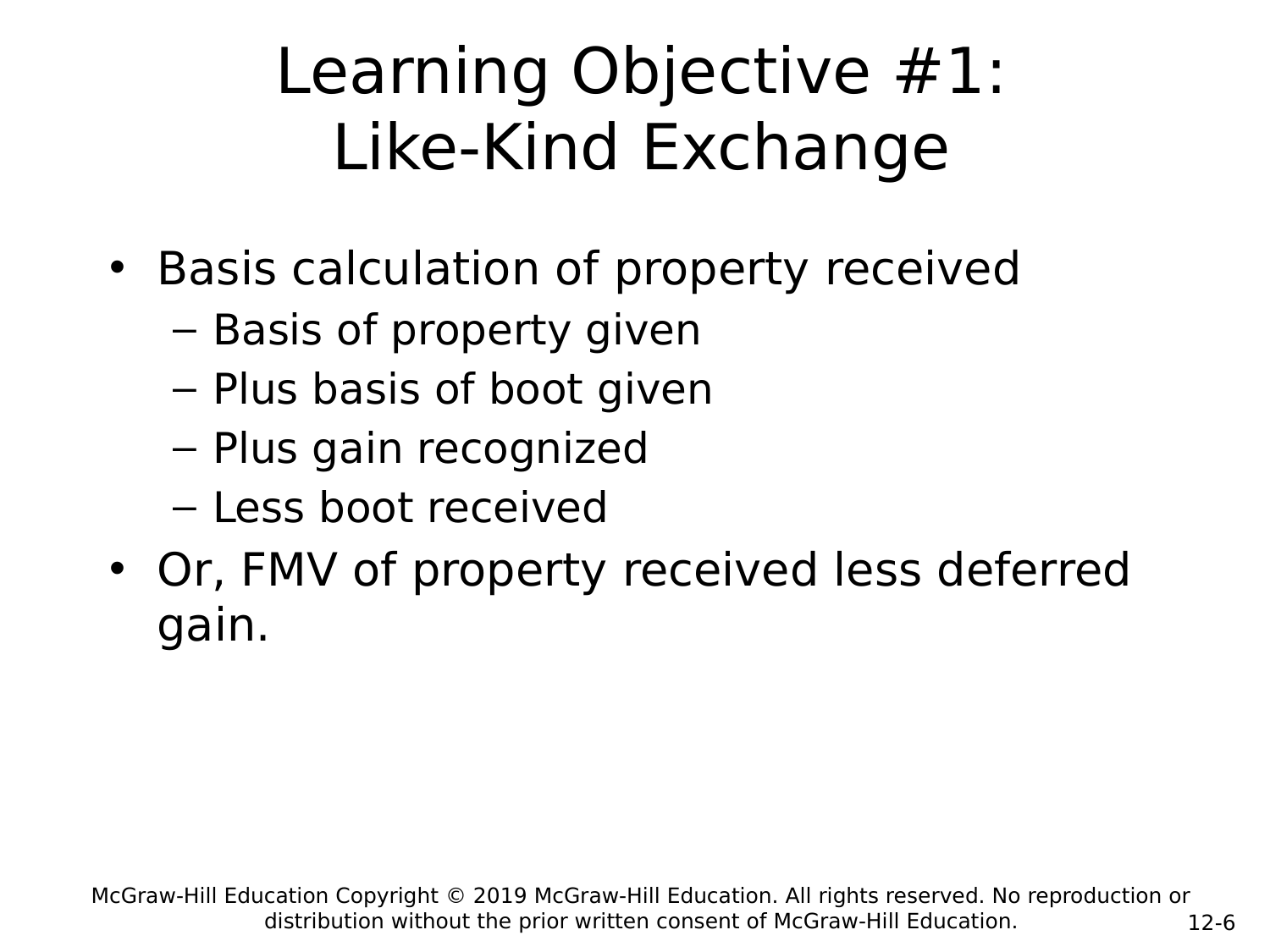

Learning Objective #1:
Like-Kind Exchange
Basis calculation of property received
Basis of property given
Plus basis of boot given
Plus gain recognized
Less boot received
Or, FMV of property received less deferred gain.
McGraw-Hill Education Copyright © 2019 McGraw-Hill Education. All rights reserved. No reproduction or distribution without the prior written consent of McGraw-Hill Education.
12-6